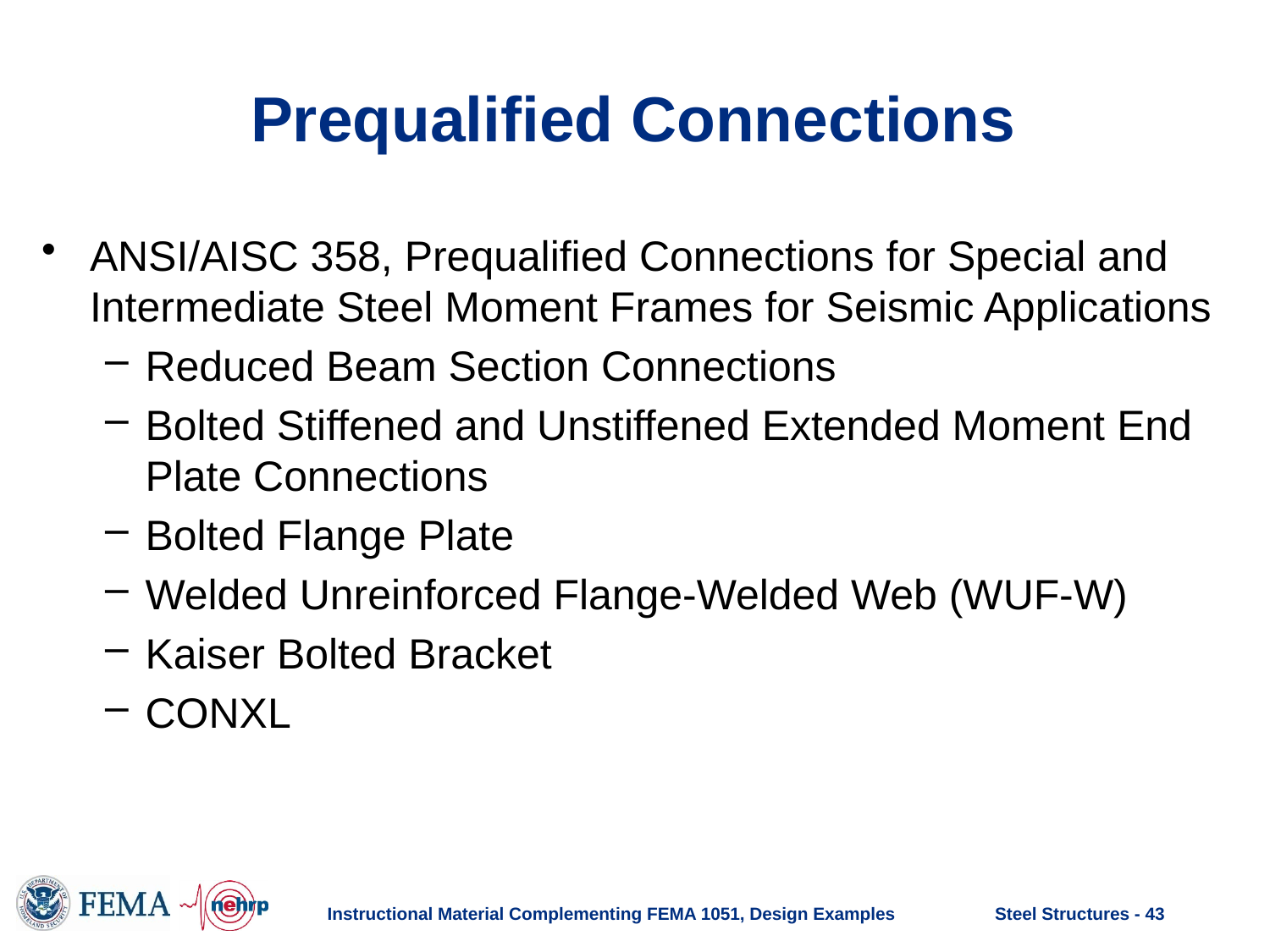

# Prequalified Connections
ANSI/AISC 358, Prequalified Connections for Special and Intermediate Steel Moment Frames for Seismic Applications
Reduced Beam Section Connections
Bolted Stiffened and Unstiffened Extended Moment End Plate Connections
Bolted Flange Plate
Welded Unreinforced Flange-Welded Web (WUF-W)
Kaiser Bolted Bracket
CONXL

Instructional Material Complementing FEMA 1051, Design Examples
Steel Structures - 43